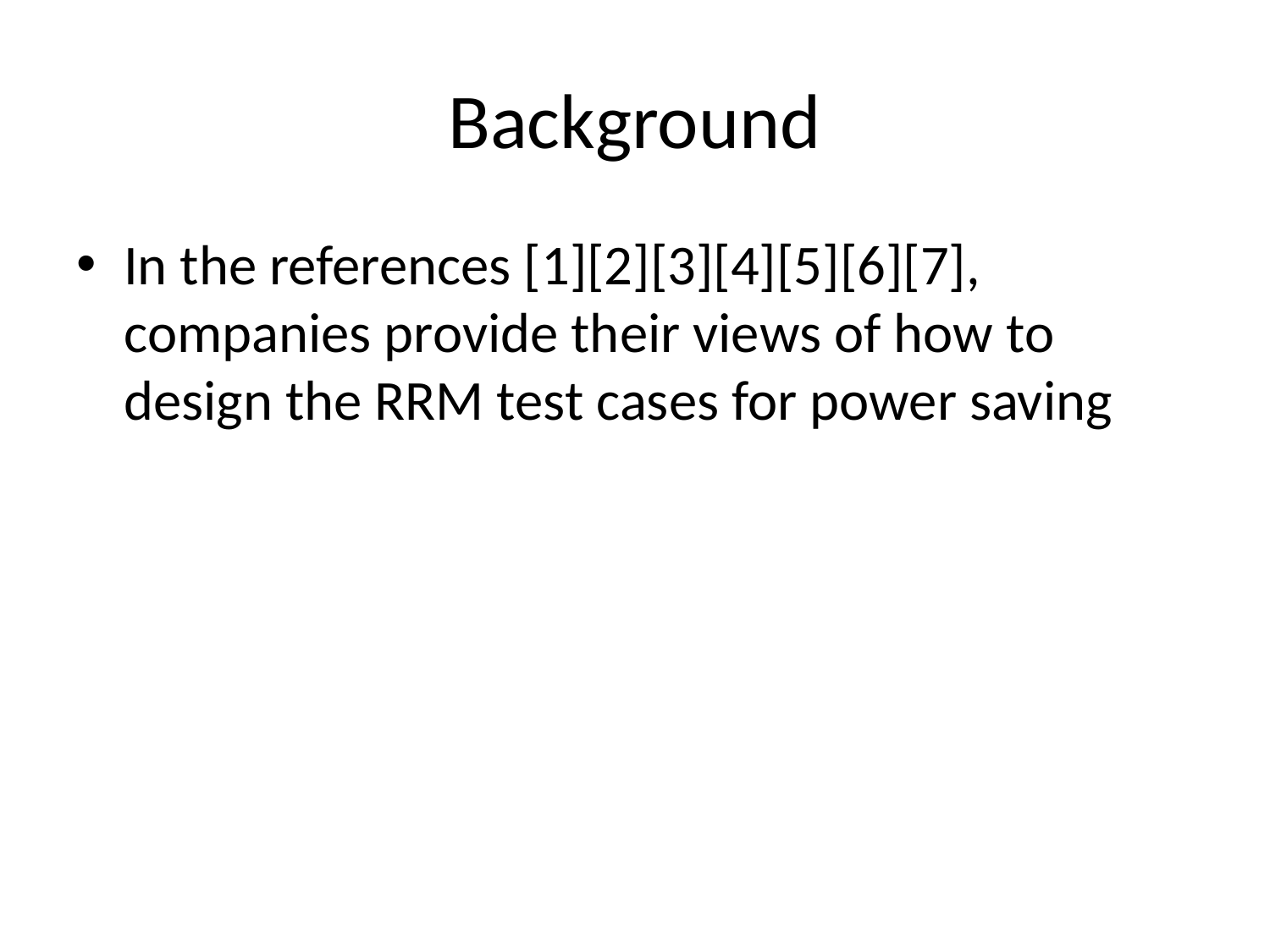

# Background
In the references [1][2][3][4][5][6][7], companies provide their views of how to design the RRM test cases for power saving